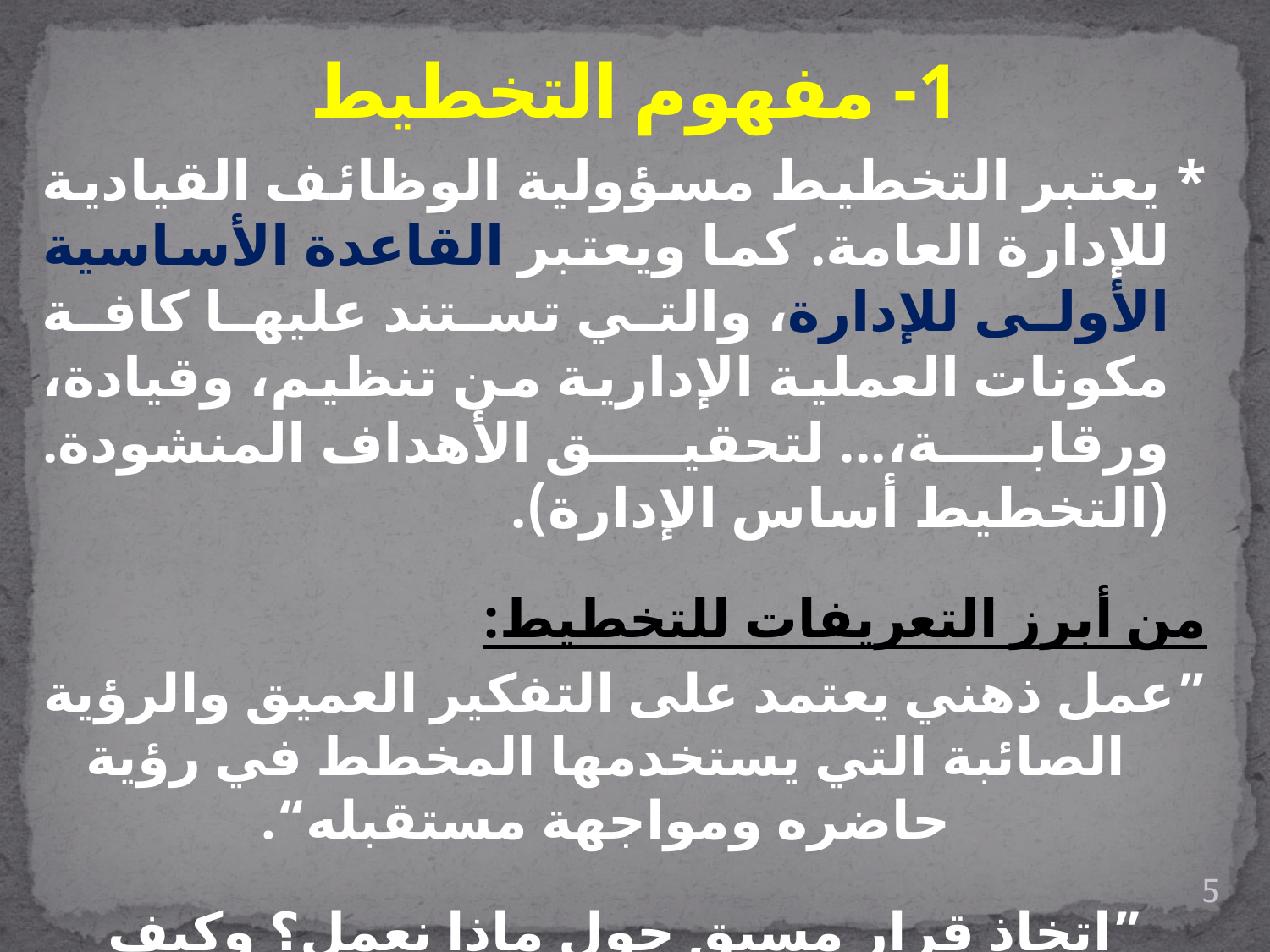

# 1- مفهوم التخطيط
* يعتبر التخطيط مسؤولية الوظائف القيادية للإدارة العامة. كما ويعتبر القاعدة الأساسية الأولى للإدارة، والتي تستند عليها كافة مكونات العملية الإدارية من تنظيم، وقيادة، ورقابة،... لتحقيق الأهداف المنشودة. (التخطيط أساس الإدارة).

من أبرز التعريفات للتخطيط:
”عمل ذهني يعتمد على التفكير العميق والرؤية الصائبة التي يستخدمها المخطط في رؤية حاضره ومواجهة مستقبله“.

”اتخاذ قرار مسبق حول ماذا نعمل؟ وكيف نعمل؟ ومن يعمل؟ فهو بمثابة الجسر الموصل بين الحاضر والمستقبل“.

5